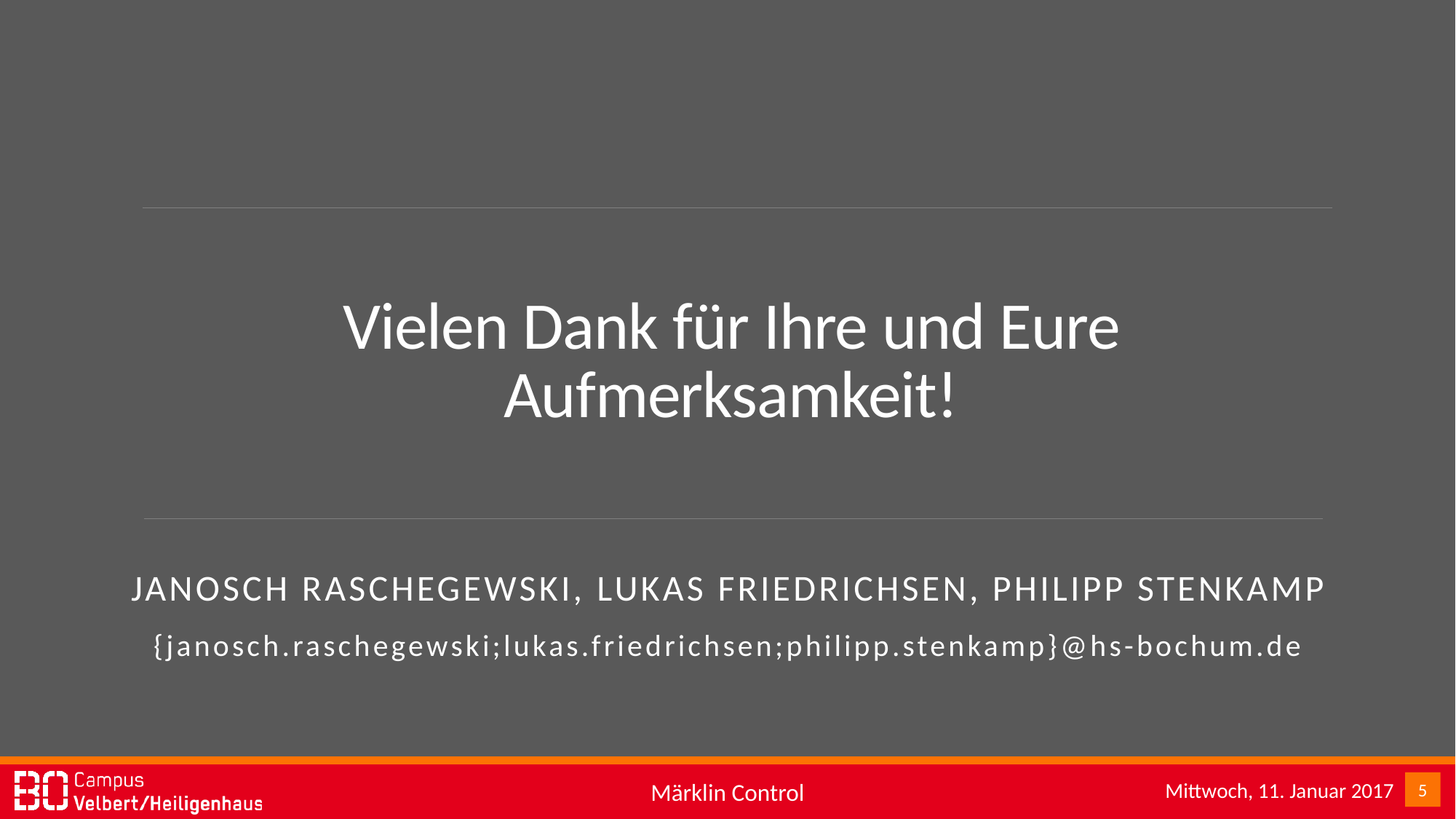

# Vielen Dank für Ihre und Eure Aufmerksamkeit!
Janosch raschegewski, Lukas Friedrichsen, Philipp Stenkamp
{janosch.raschegewski;lukas.friedrichsen;philipp.stenkamp}@hs-bochum.de
Mittwoch, 11. Januar 2017
5